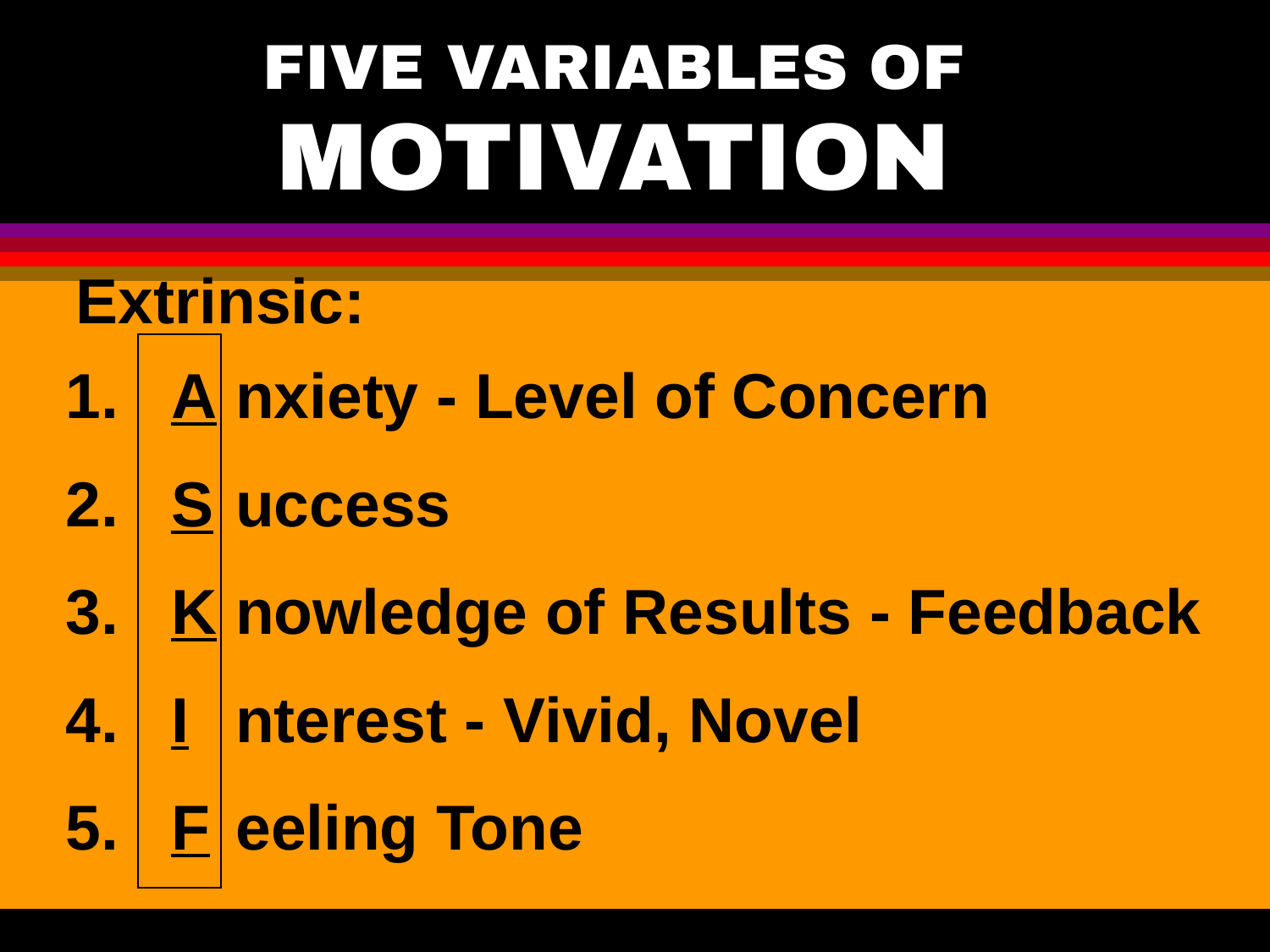

FIVE VARIABLES OF
MOTIVATION
Extrinsic:

1.
2.
3.
4.
5.
A
S
K
I
F
nxiety - Level of Concern
uccess
nowledge of Results - Feedback
nterest - Vivid, Novel
eeling Tone